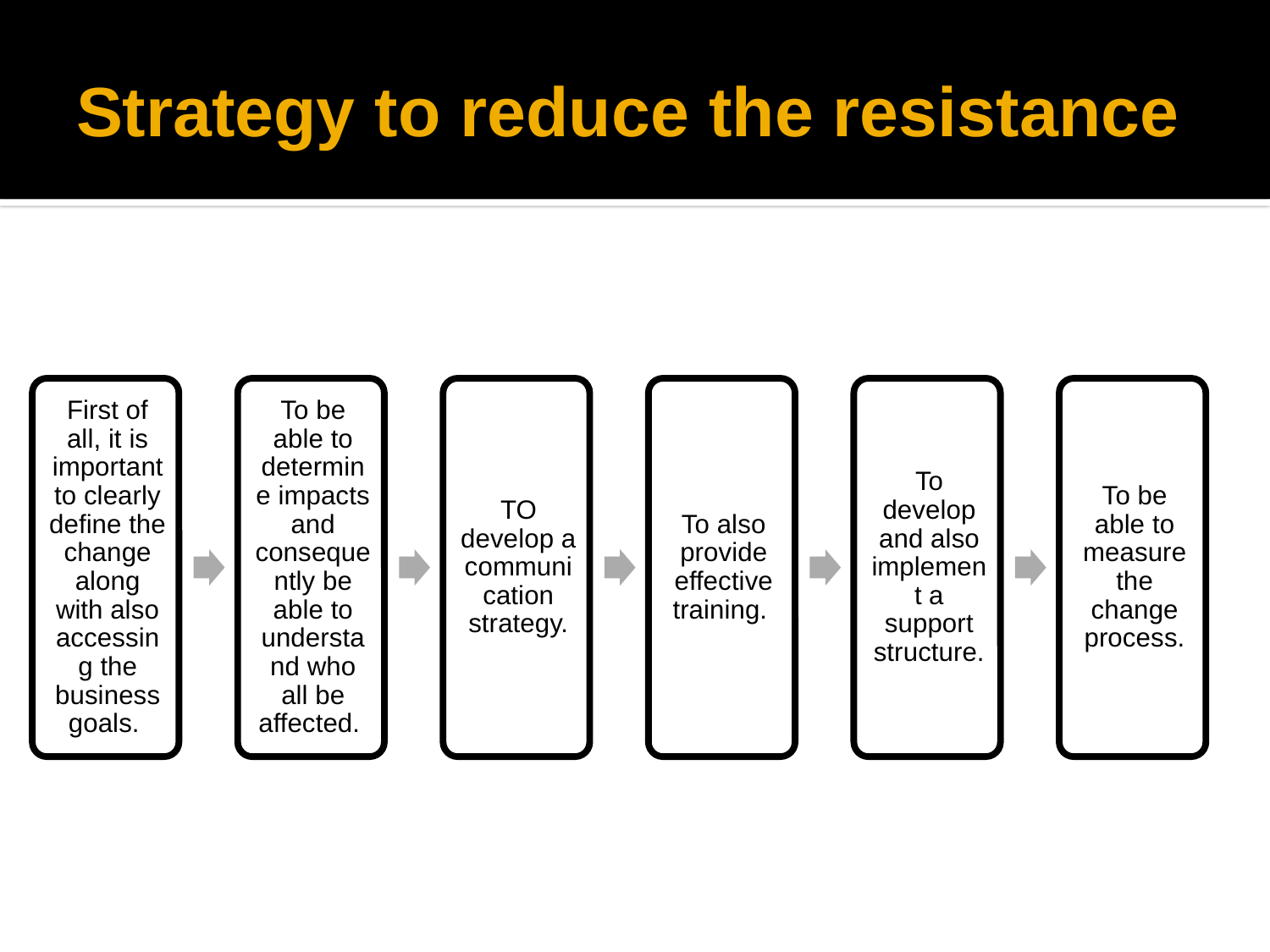

# Strategy to reduce the resistance
First of all, it is important to clearly define the change along with also accessing the business goals.

To be able to determine impacts and consequently be able to understand who all be affected.

TO develop a communication strategy.

To also provide effective training.

To develop and also implement a support structure.

To be able to measure the change process.